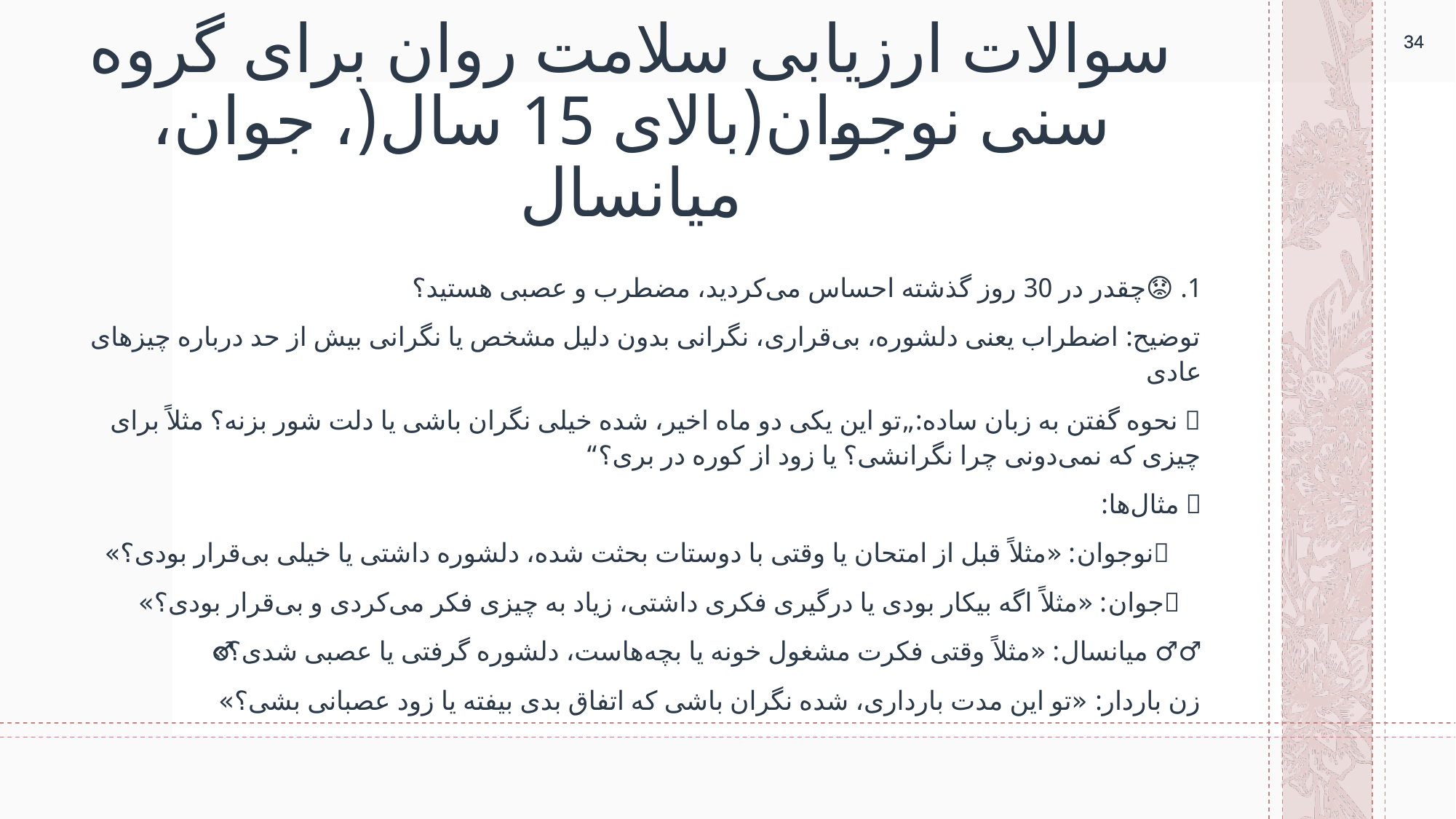

34
34
# سوالات ارزیابی سلامت روان برای گروه سنی نوجوان(بالای 15 سال(، جوان، میانسال
1. 😟چقدر در 30 روز گذشته احساس می‌کردید، مضطرب و عصبی هستید؟
🔸توضیح: اضطراب یعنی دلشوره، بی‌قراری، نگرانی بدون دلیل مشخص یا نگرانی بیش از حد درباره چیزهای عادی
🔹 نحوه گفتن به زبان ساده:„تو این یکی دو ماه اخیر، شده خیلی نگران باشی یا دلت شور بزنه؟ مثلاً برای چیزی که نمی‌دونی چرا نگرانشی؟ یا زود از کوره در بری؟“
🔹 مثال‌ها:
🧑‍🎒نوجوان: «مثلاً قبل از امتحان یا وقتی با دوستات بحثت شده، دلشوره داشتی یا خیلی بی‌قرار بودی؟»
🧑‍💼جوان: «مثلاً اگه بیکار بودی یا درگیری فکری داشتی، زیاد به چیزی فکر می‌کردی و بی‌قرار بودی؟»
🧔‍♂️ میانسال: «مثلاً وقتی فکرت مشغول خونه یا بچه‌هاست، دلشوره گرفتی یا عصبی شدی؟»
🤰زن باردار: «تو این مدت بارداری، شده نگران باشی که اتفاق بدی بیفته یا زود عصبانی بشی؟»